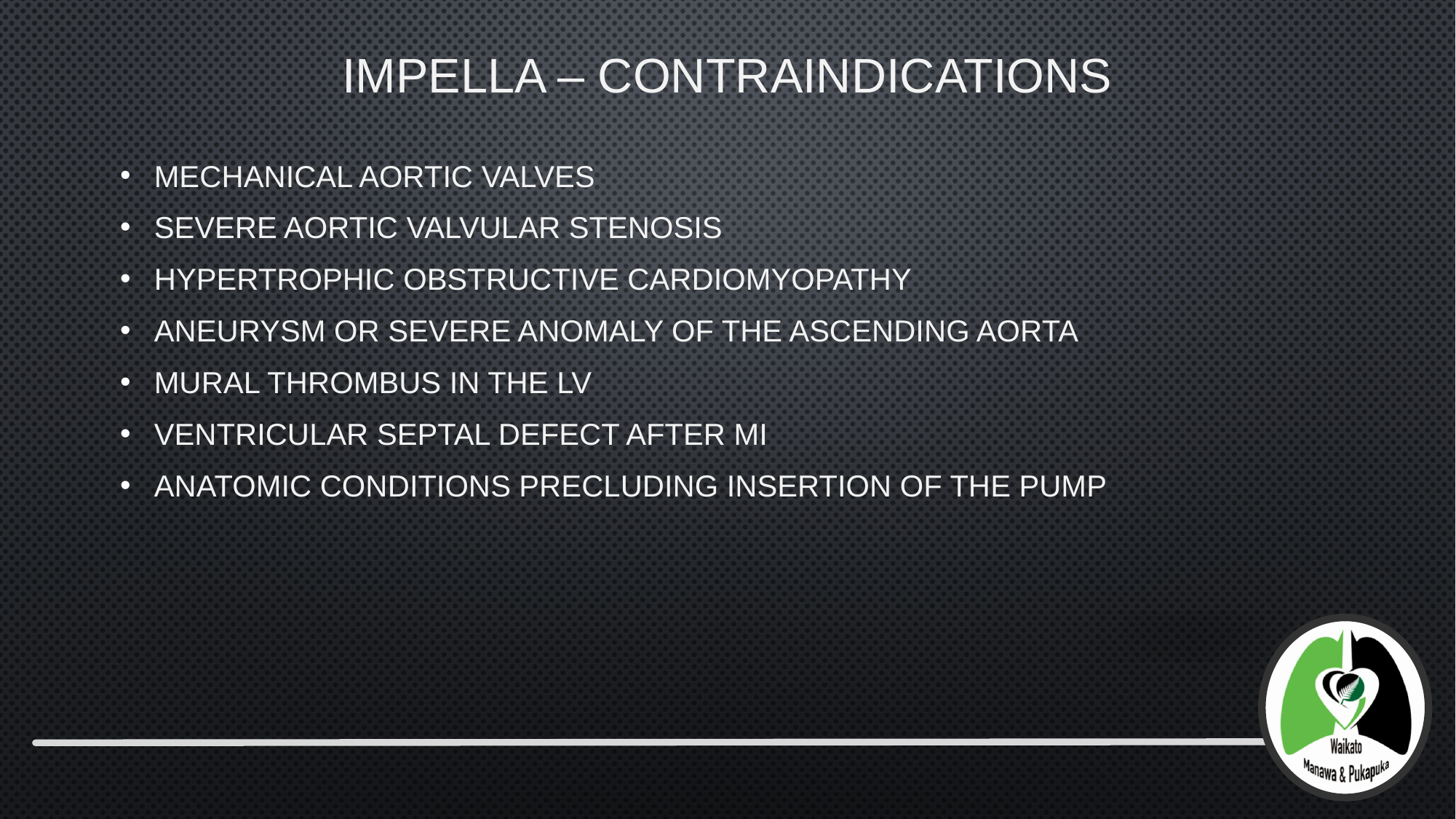

# Impella – Contraindications
Mechanical aortic valves
Severe aortic valvular stenosis
Hypertrophic obstructive cardiomyopathy
Aneurysm or severe anomaly of the ascending aorta
Mural thrombus in the LV
Ventricular septal defect after MI
Anatomic conditions precluding insertion of the pump